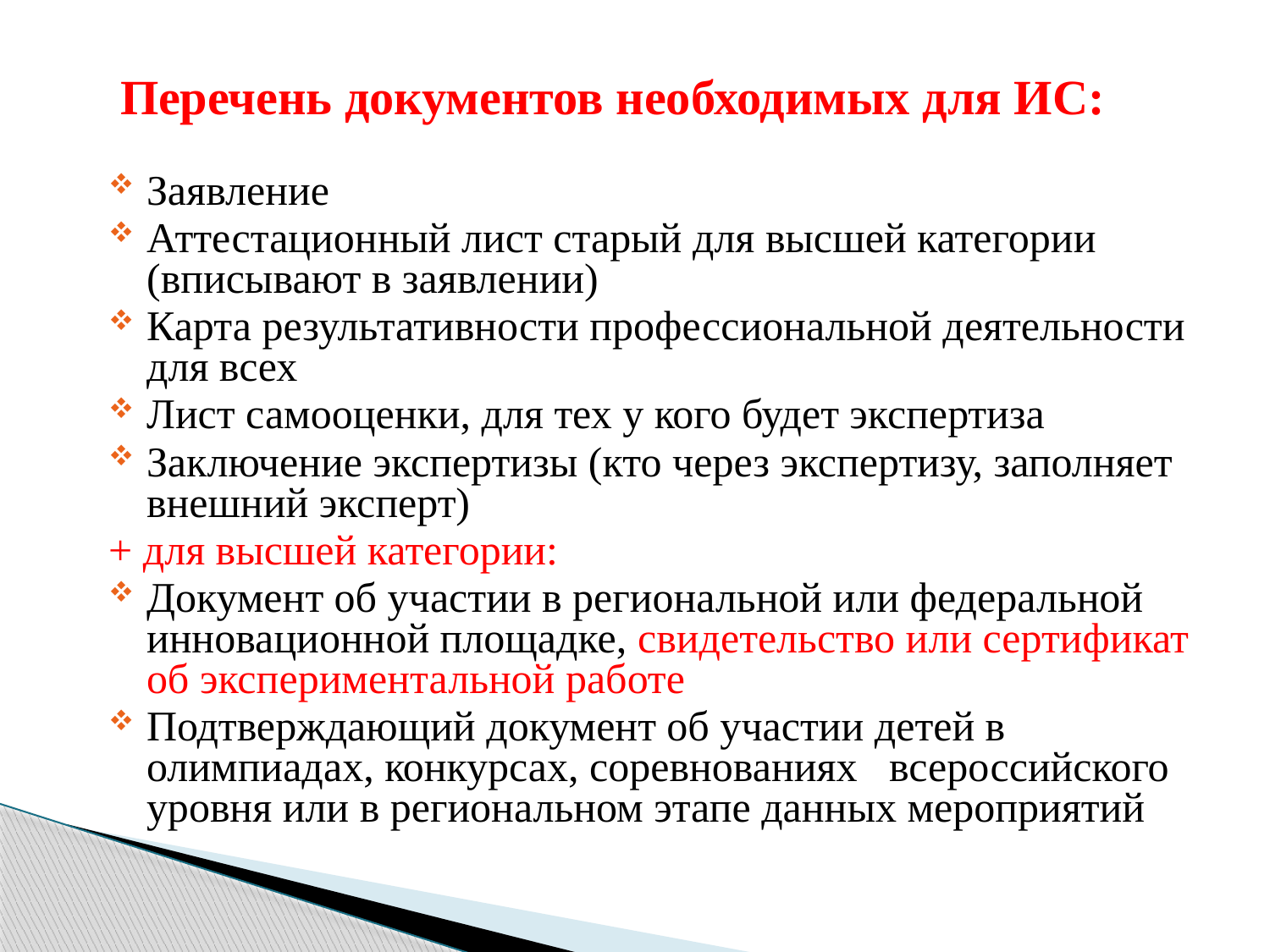

Перечень документов необходимых для ИС:
Заявление
Аттестационный лист старый для высшей категории (вписывают в заявлении)
Карта результативности профессиональной деятельности для всех
Лист самооценки, для тех у кого будет экспертиза
Заключение экспертизы (кто через экспертизу, заполняет внешний эксперт)
+ для высшей категории:
Документ об участии в региональной или федеральной  инновационной площадке, свидетельство или сертификат об экспериментальной работе
Подтверждающий документ об участии детей в олимпиадах, конкурсах, соревнованиях   всероссийского уровня или в региональном этапе данных мероприятий